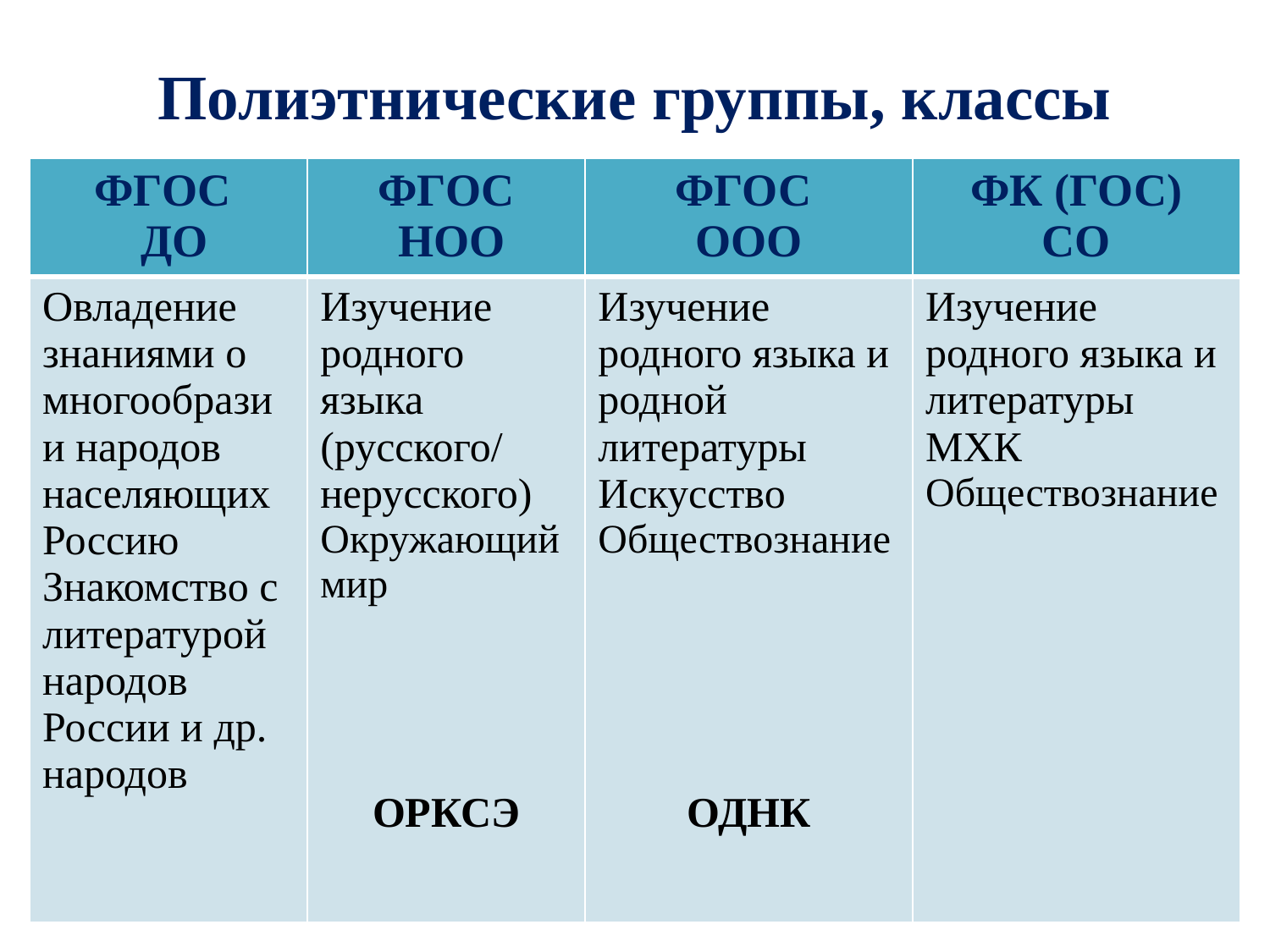

Полиэтнические группы, классы
| ФГОС ДО | ФГОС НОО | ФГОС ООО | ФК (ГОС) СО |
| --- | --- | --- | --- |
| Овладение знаниями о многообразии народов населяющих Россию Знакомство с литературой народов России и др. народов | Изучение родного языка (русского/ нерусского) Окружающий мир ОРКСЭ | Изучение родного языка и родной литературы Искусство Обществознание ОДНК | Изучение родного языка и литературы МХК Обществознание |